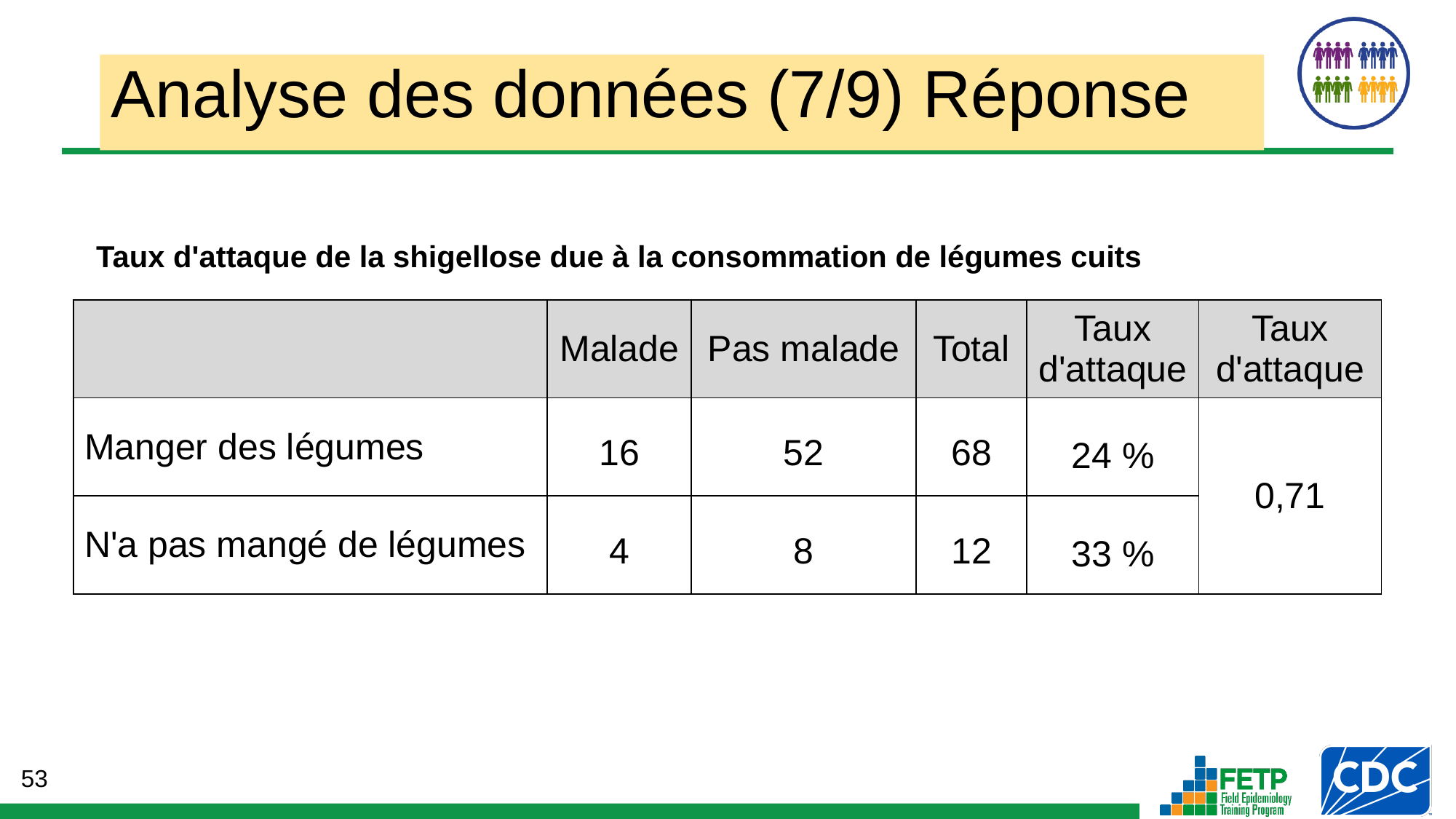

# Analyse des données (7/9) Réponse
Taux d'attaque de la shigellose due à la consommation de légumes cuits

|  | Malade | Pas malade | Total | Taux d'attaque | Taux d'attaque |
| --- | --- | --- | --- | --- | --- |
| Manger des légumes | 16 | 52 | 68 | 24 % | 0,71 |
| N'a pas mangé de légumes | 4 | 8 | 12 | 33 % |  |